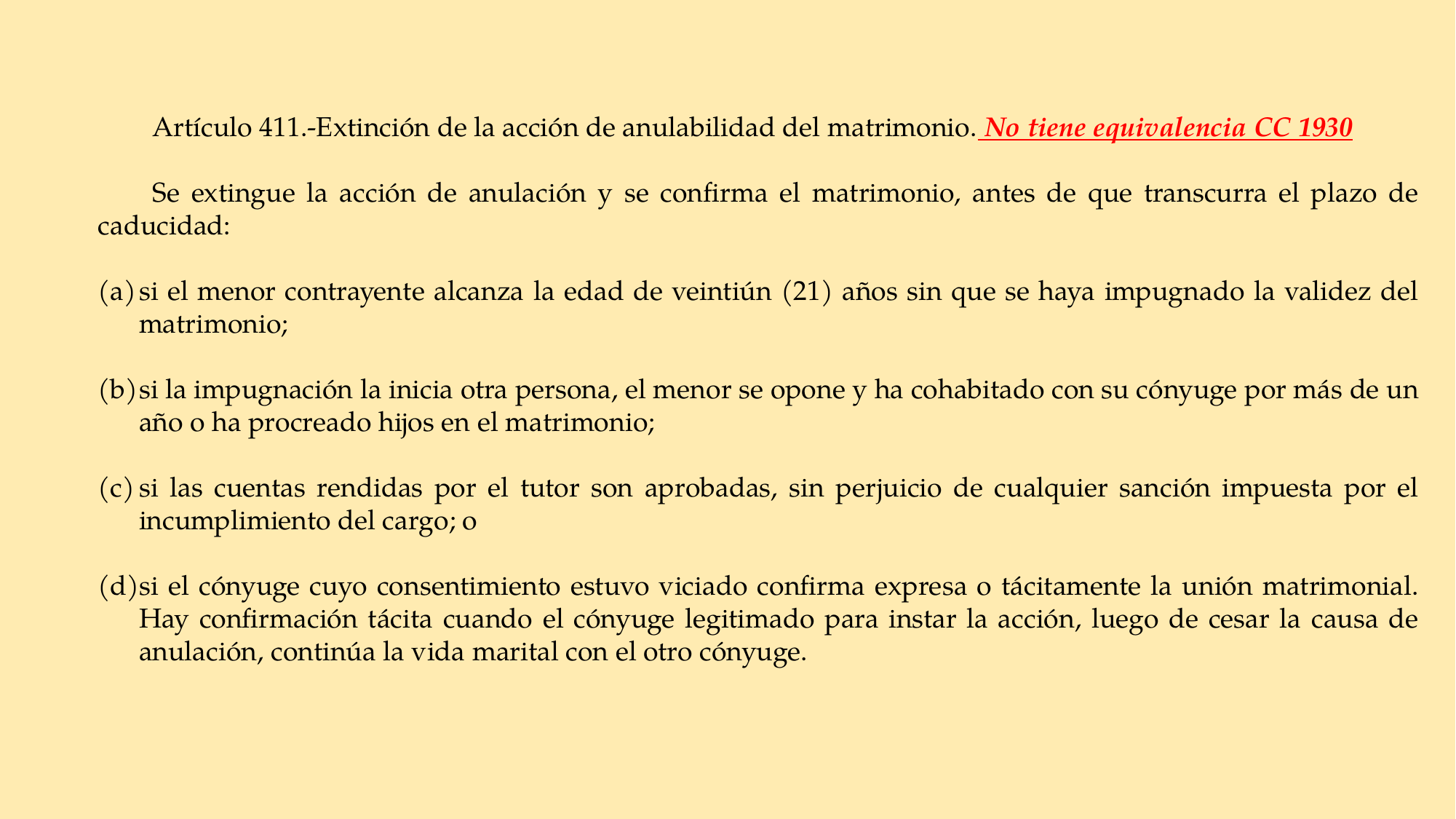

Artículo 411.-Extinción de la acción de anulabilidad del matrimonio. No tiene equivalencia CC 1930

Se extingue la acción de anulación y se confirma el matrimonio, antes de que transcurra el plazo de caducidad:

si el menor contrayente alcanza la edad de veintiún (21) años sin que se haya impugnado la validez del matrimonio;

si la impugnación la inicia otra persona, el menor se opone y ha cohabitado con su cónyuge por más de un año o ha procreado hijos en el matrimonio;

si las cuentas rendidas por el tutor son aprobadas, sin perjuicio de cualquier sanción impuesta por el incumplimiento del cargo; o

si el cónyuge cuyo consentimiento estuvo viciado confirma expresa o tácitamente la unión matrimonial. Hay confirmación tácita cuando el cónyuge legitimado para instar la acción, luego de cesar la causa de anulación, continúa la vida marital con el otro cónyuge.